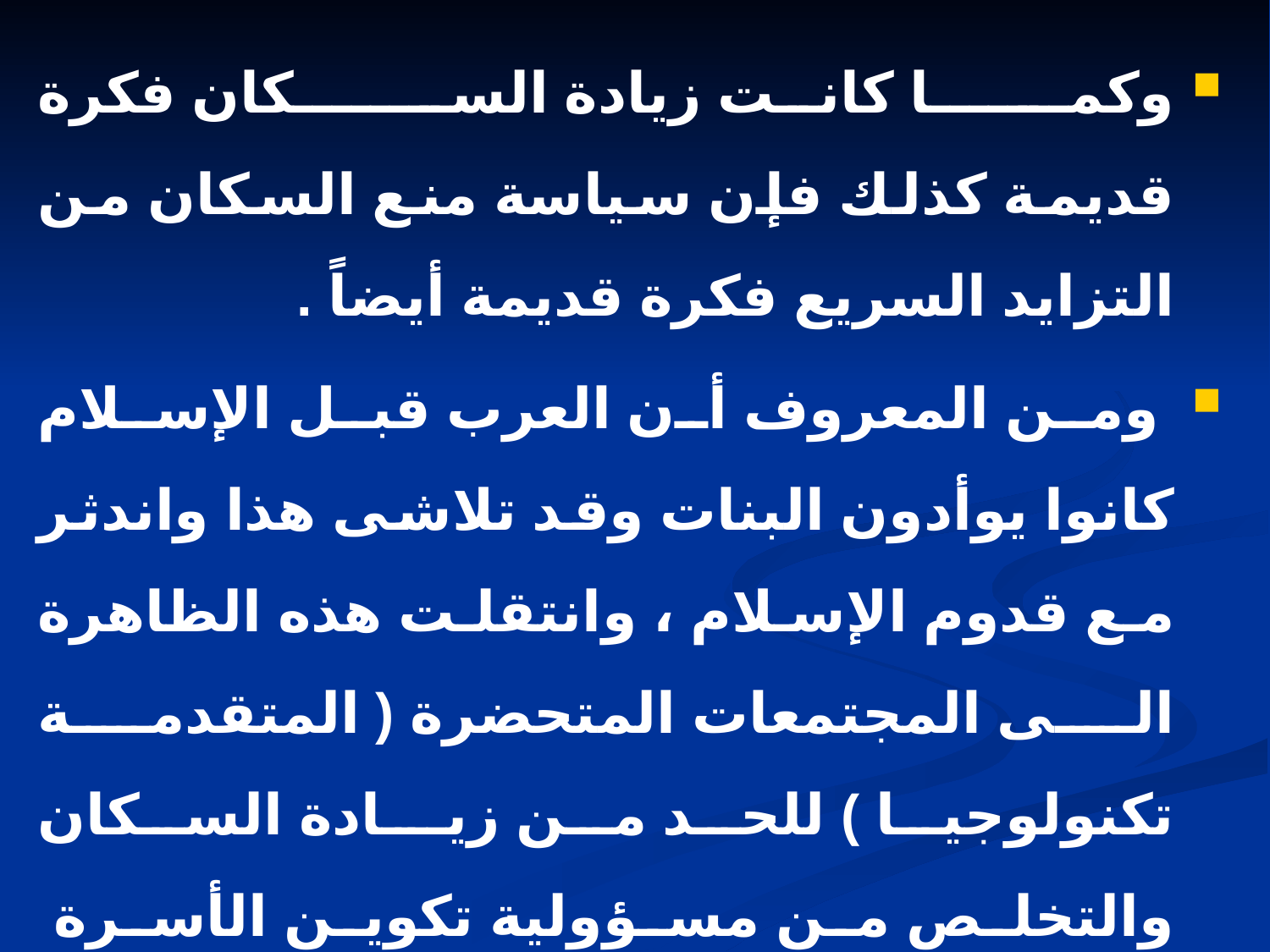

وكمـــــا كانت زيادة الســــــكان فكرة قديمة كذلك فإن سياسة منع السكان من التزايد السريع فكرة قديمة أيضاً .
 ومن المعروف أن العرب قبل الإسلام كانوا يوأدون البنات وقد تلاشى هذا واندثر مع قدوم الإسلام ، وانتقلت هذه الظاهرة الى المجتمعات المتحضرة ( المتقدمة تكنولوجيا ) للحد من زيـادة السكان والتخلص من مسؤولية تكوين الأسرة  فظهر ( الاجهاض abortion  ) وهو فعل يمارس سريا وان كانت بعض الــــــــدول تبيحه للأسف .